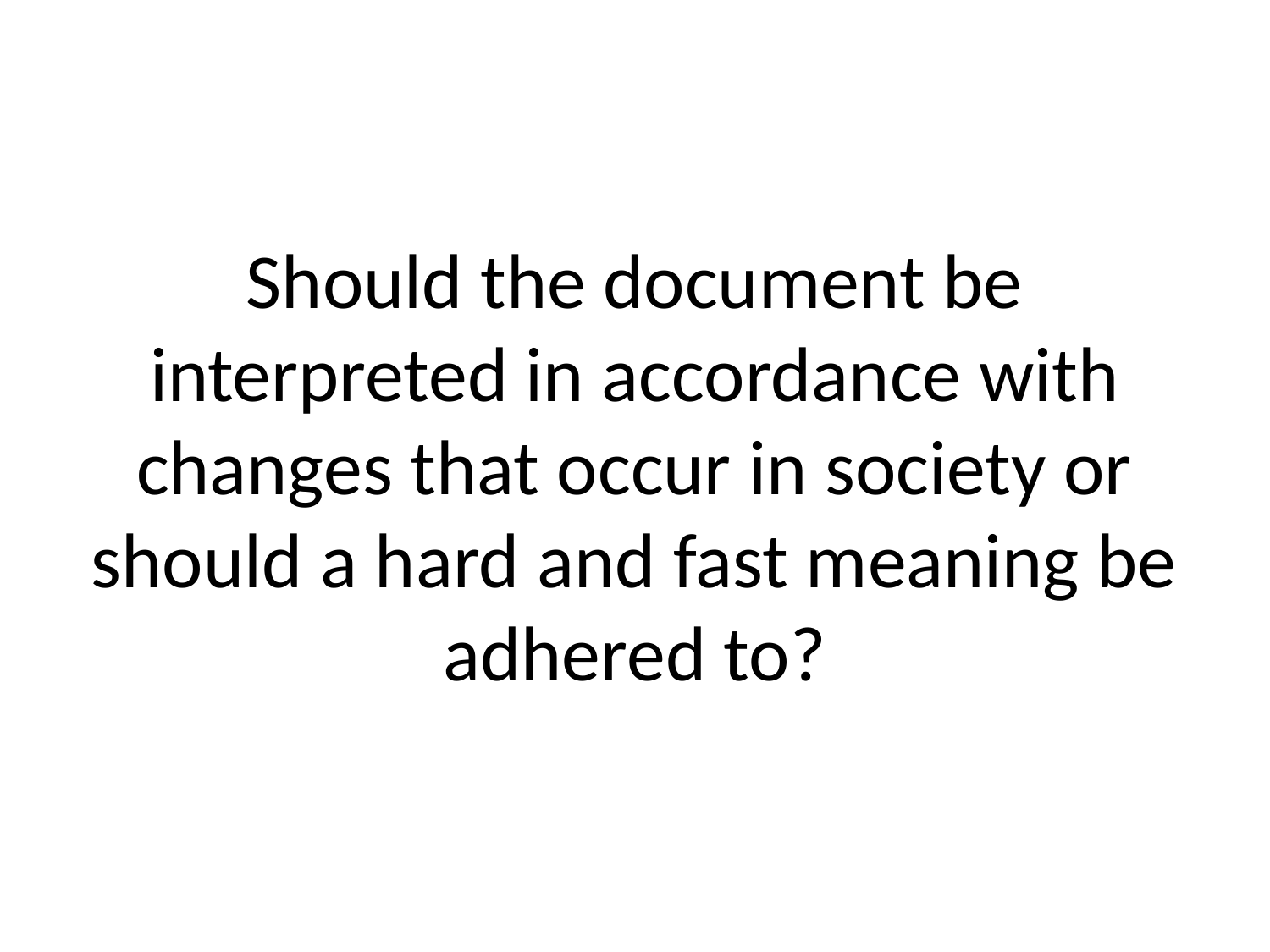

# Should the document be interpreted in accordance with changes that occur in society or should a hard and fast meaning be adhered to?